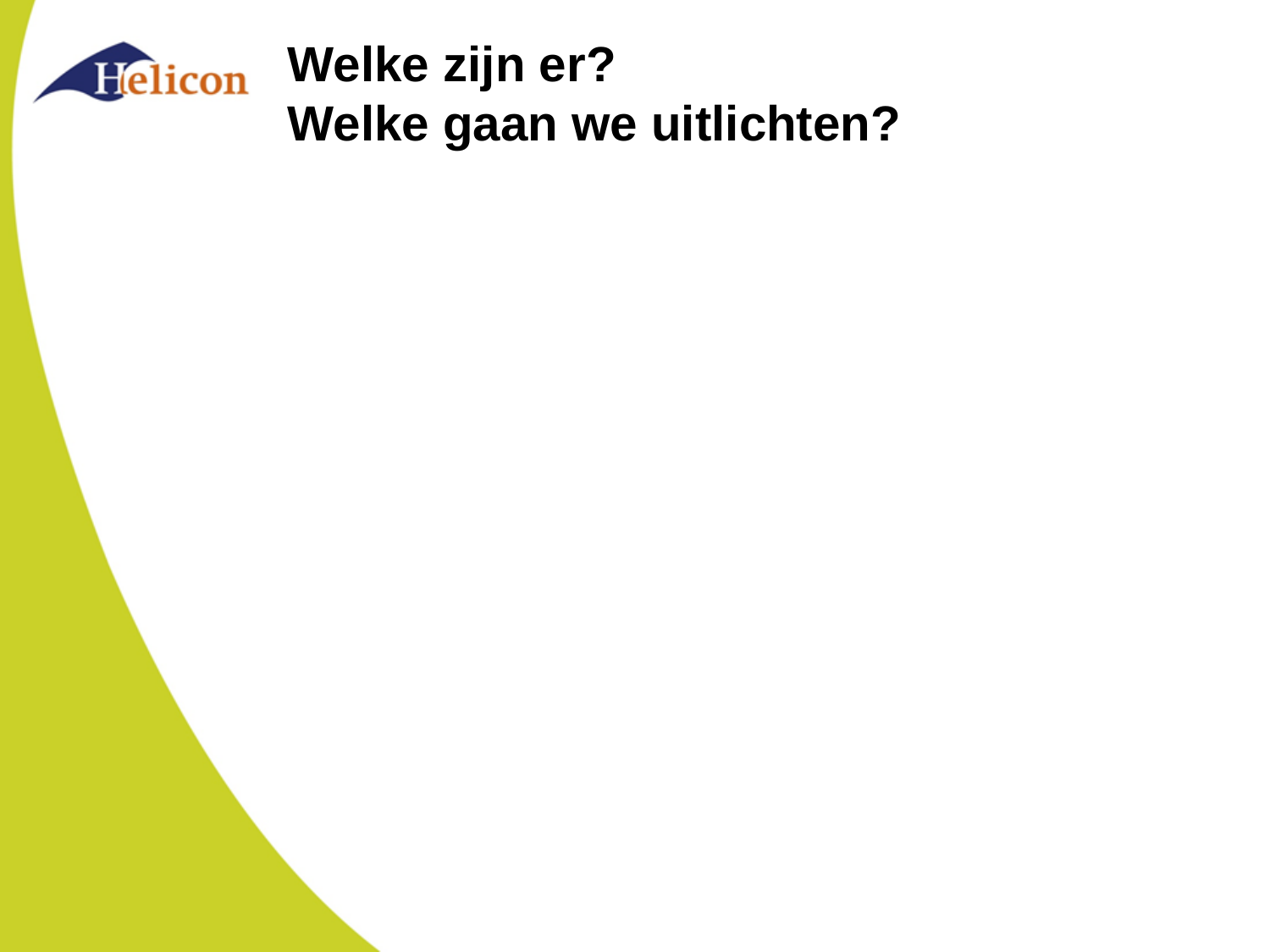

# Welke zijn er? Welke gaan we uitlichten?